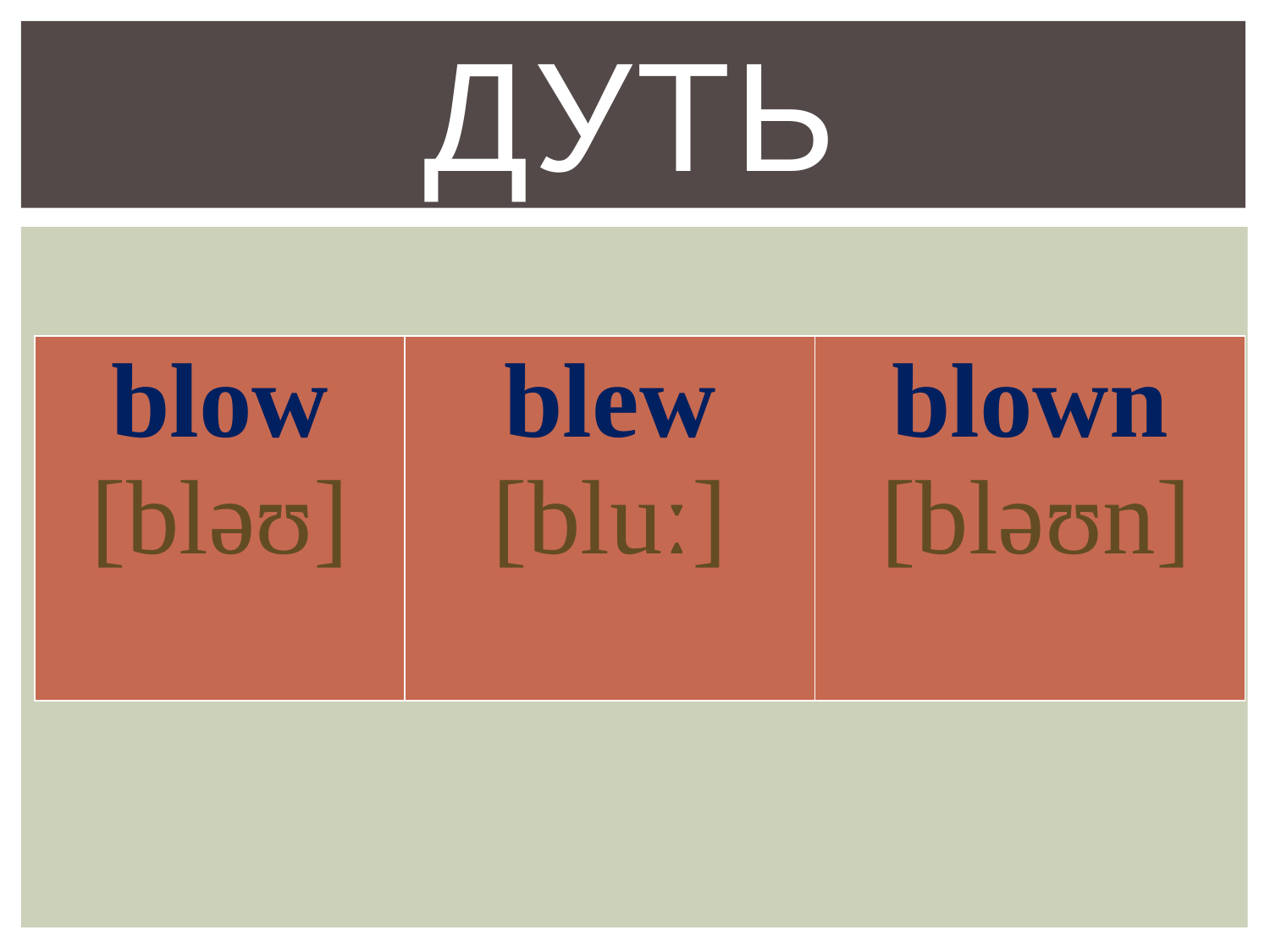

# дуть
| blow [bləʊ] | blew [bluː] | blown [bləʊn] |
| --- | --- | --- |